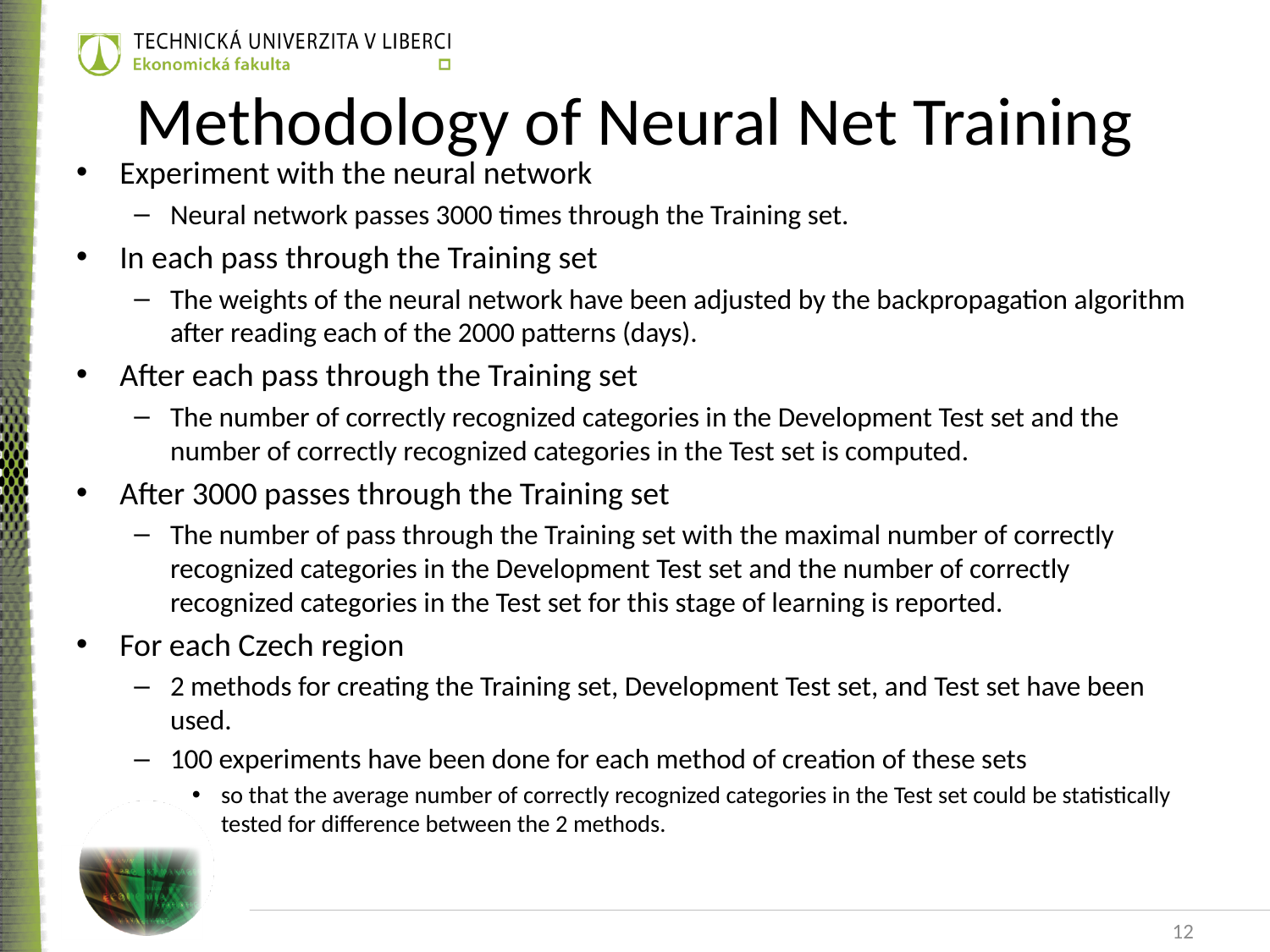

# Methodology of Neural Net Training
Experiment with the neural network
Neural network passes 3000 times through the Training set.
In each pass through the Training set
The weights of the neural network have been adjusted by the backpropagation algorithm after reading each of the 2000 patterns (days).
After each pass through the Training set
The number of correctly recognized categories in the Development Test set and the number of correctly recognized categories in the Test set is computed.
After 3000 passes through the Training set
The number of pass through the Training set with the maximal number of correctly recognized categories in the Development Test set and the number of correctly recognized categories in the Test set for this stage of learning is reported.
For each Czech region
2 methods for creating the Training set, Development Test set, and Test set have been used.
100 experiments have been done for each method of creation of these sets
so that the average number of correctly recognized categories in the Test set could be statistically tested for difference between the 2 methods.
12